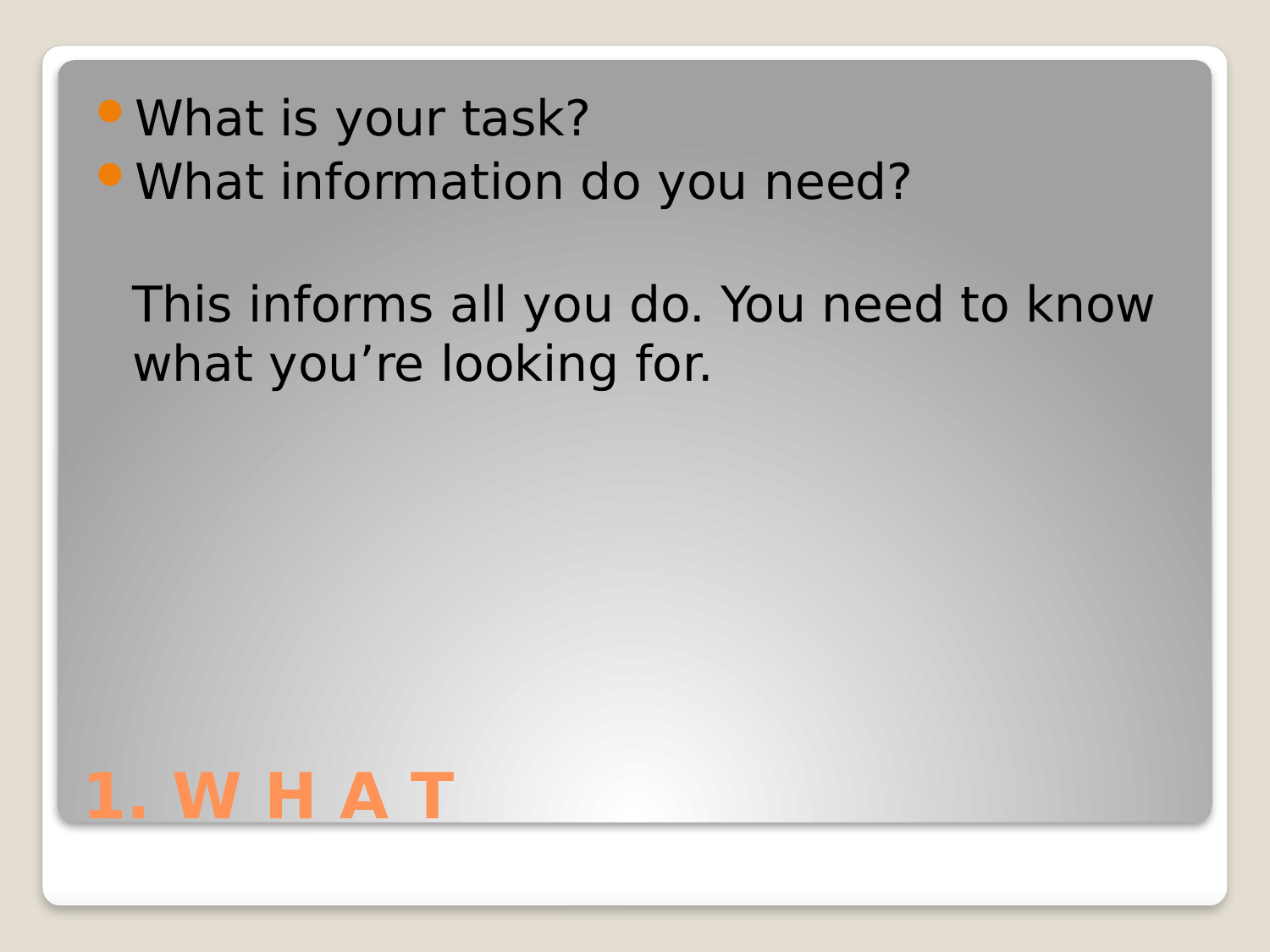

What is your task?
What information do you need?

This informs all you do. You need to know what you’re looking for.
# 1. W H A T